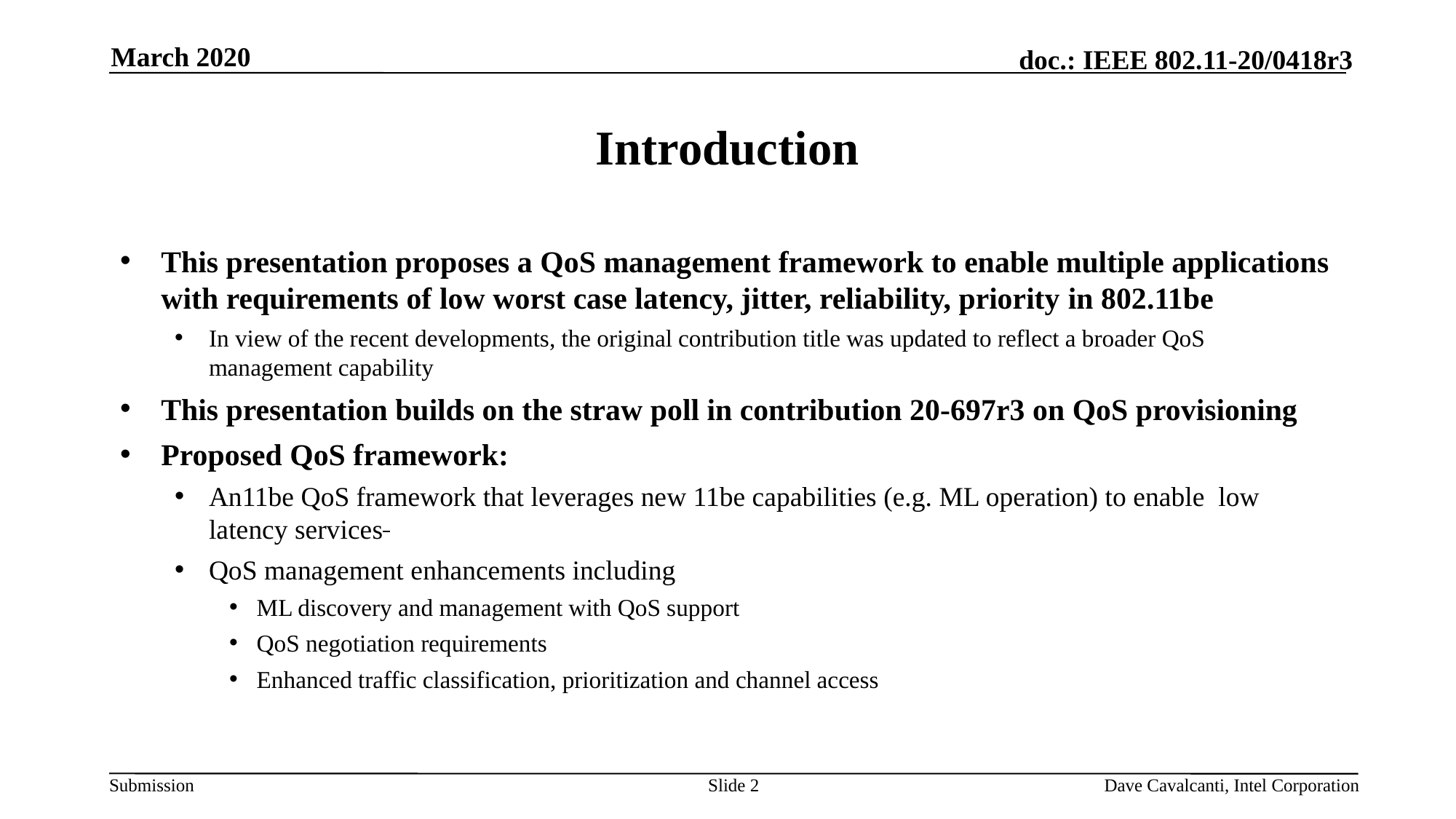

March 2020
# Introduction
This presentation proposes a QoS management framework to enable multiple applications with requirements of low worst case latency, jitter, reliability, priority in 802.11be
In view of the recent developments, the original contribution title was updated to reflect a broader QoS management capability
This presentation builds on the straw poll in contribution 20-697r3 on QoS provisioning
Proposed QoS framework:
An11be QoS framework that leverages new 11be capabilities (e.g. ML operation) to enable  low latency services
QoS management enhancements including
ML discovery and management with QoS support
QoS negotiation requirements
Enhanced traffic classification, prioritization and channel access
Slide 2
Dave Cavalcanti, Intel Corporation